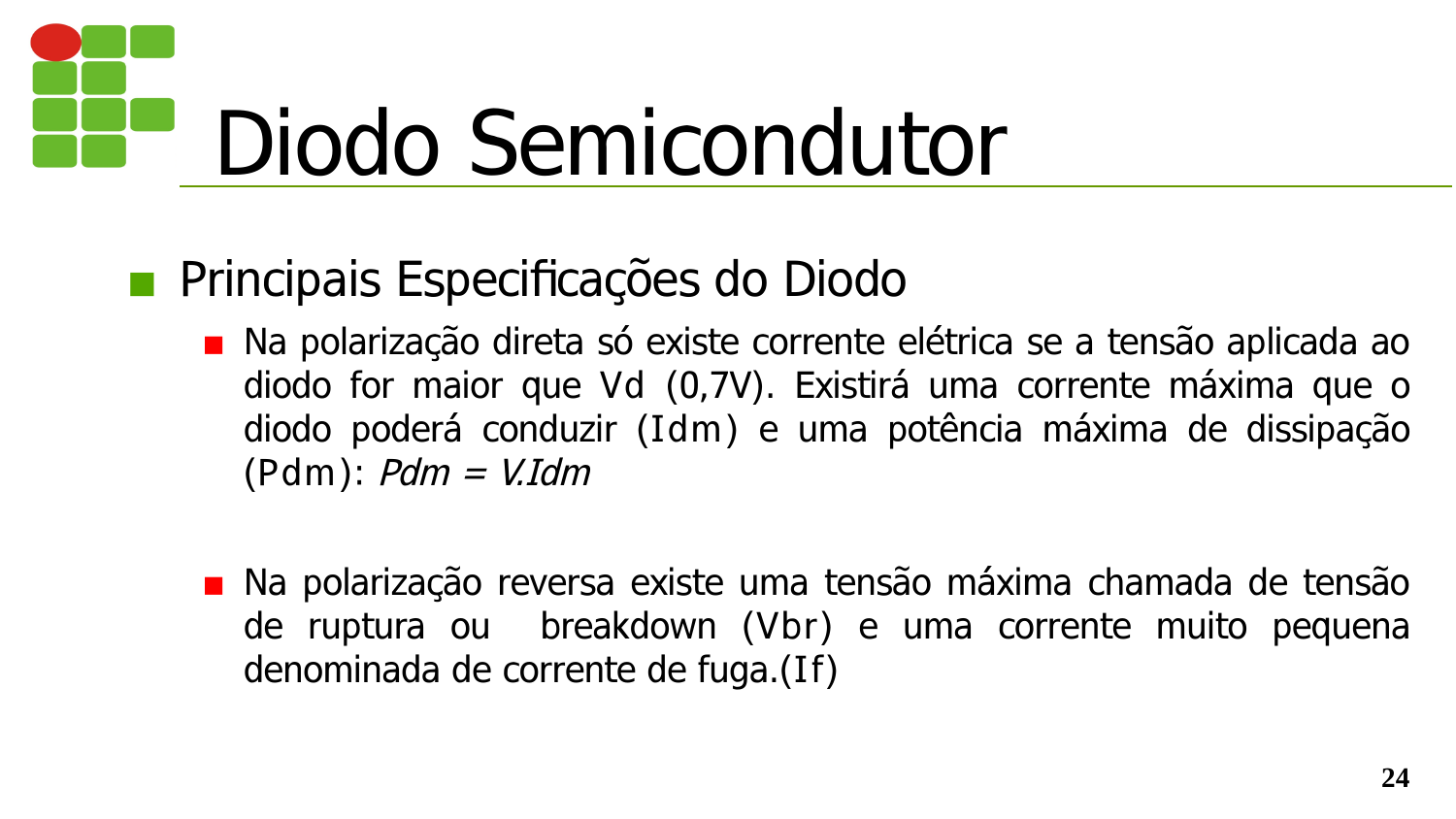

# Diodo Semicondutor
Principais Especificações do Diodo
Na polarização direta só existe corrente elétrica se a tensão aplicada ao diodo for maior que Vd (0,7V). Existirá uma corrente máxima que o diodo poderá conduzir (Idm) e uma potência máxima de dissipação (Pdm): Pdm = V.Idm

Na polarização reversa existe uma tensão máxima chamada de tensão de ruptura ou  breakdown (Vbr) e uma corrente muito pequena denominada de corrente de fuga.(If)
24